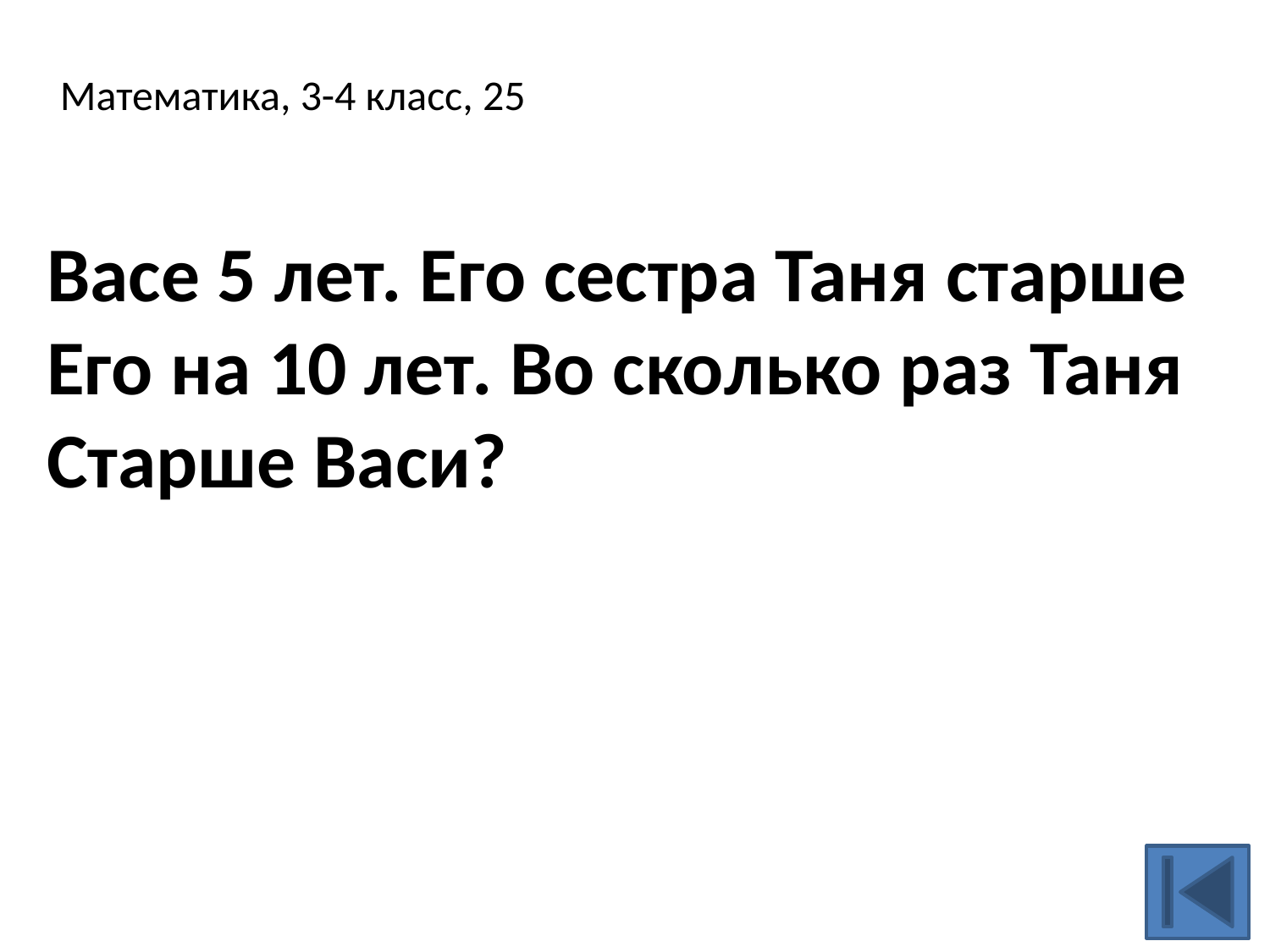

Математика, 3-4 класс, 25
Васе 5 лет. Его сестра Таня старше
Его на 10 лет. Во сколько раз Таня
Старше Васи?